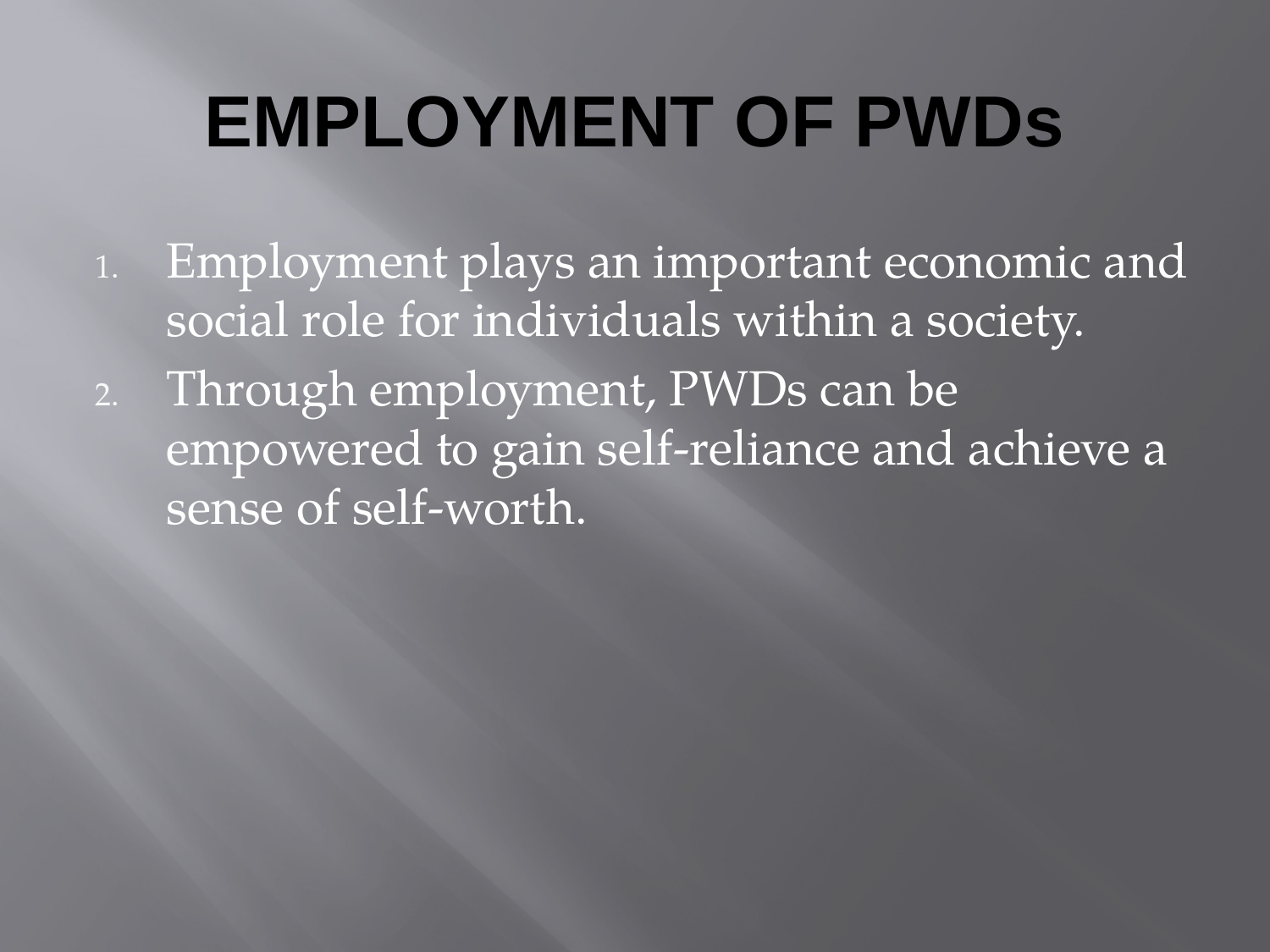

# EMPLOYMENT OF PWDs
Employment plays an important economic and social role for individuals within a society.
Through employment, PWDs can be empowered to gain self-reliance and achieve a sense of self-worth.